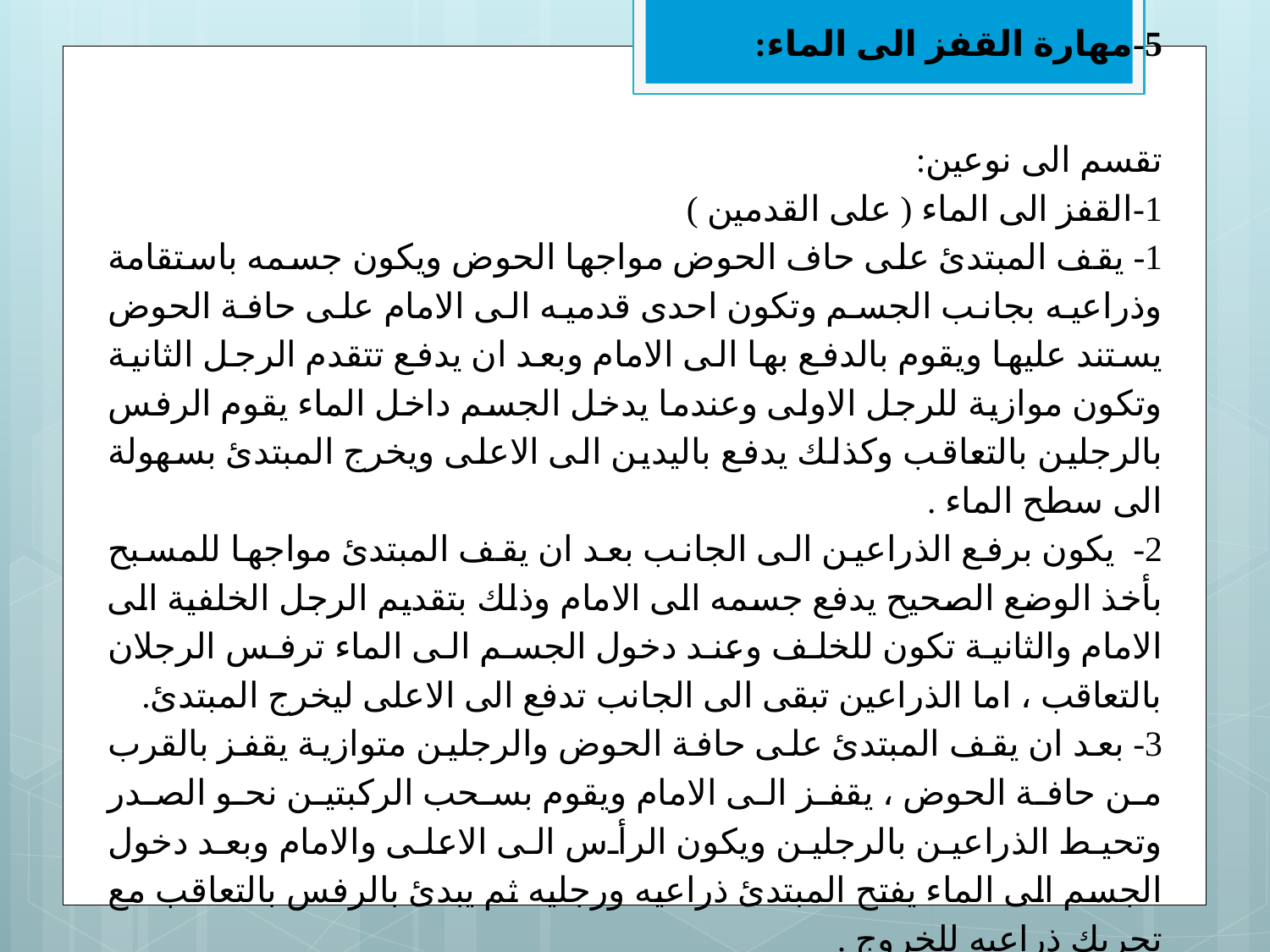

5-مهارة القفز الى الماء:

تقسم الى نوعين:
1-القفز الى الماء ( على القدمين )
1- يقف المبتدئ على حاف الحوض مواجها الحوض ويكون جسمه باستقامة وذراعيه بجانب الجسم وتكون احدى قدميه الى الامام على حافة الحوض يستند عليها ويقوم بالدفع بها الى الامام وبعد ان يدفع تتقدم الرجل الثانية وتكون موازية للرجل الاولى وعندما يدخل الجسم داخل الماء يقوم الرفس بالرجلين بالتعاقب وكذلك يدفع باليدين الى الاعلى ويخرج المبتدئ بسهولة الى سطح الماء .
2-  يكون برفع الذراعين الى الجانب بعد ان يقف المبتدئ مواجها للمسبح بأخذ الوضع الصحيح يدفع جسمه الى الامام وذلك بتقديم الرجل الخلفية الى الامام والثانية تكون للخلف وعند دخول الجسم الى الماء ترفس الرجلان بالتعاقب ، اما الذراعين تبقى الى الجانب تدفع الى الاعلى ليخرج المبتدئ.
3- بعد ان يقف المبتدئ على حافة الحوض والرجلين متوازية يقفز بالقرب من حافة الحوض ، يقفز الى الامام ويقوم بسحب الركبتين نحو الصدر وتحيط الذراعين بالرجلين ويكون الرأس الى الاعلى والامام وبعد دخول الجسم الى الماء يفتح المبتدئ ذراعيه ورجليه ثم يبدئ بالرفس بالتعاقب مع تحريك ذراعيه للخروج .